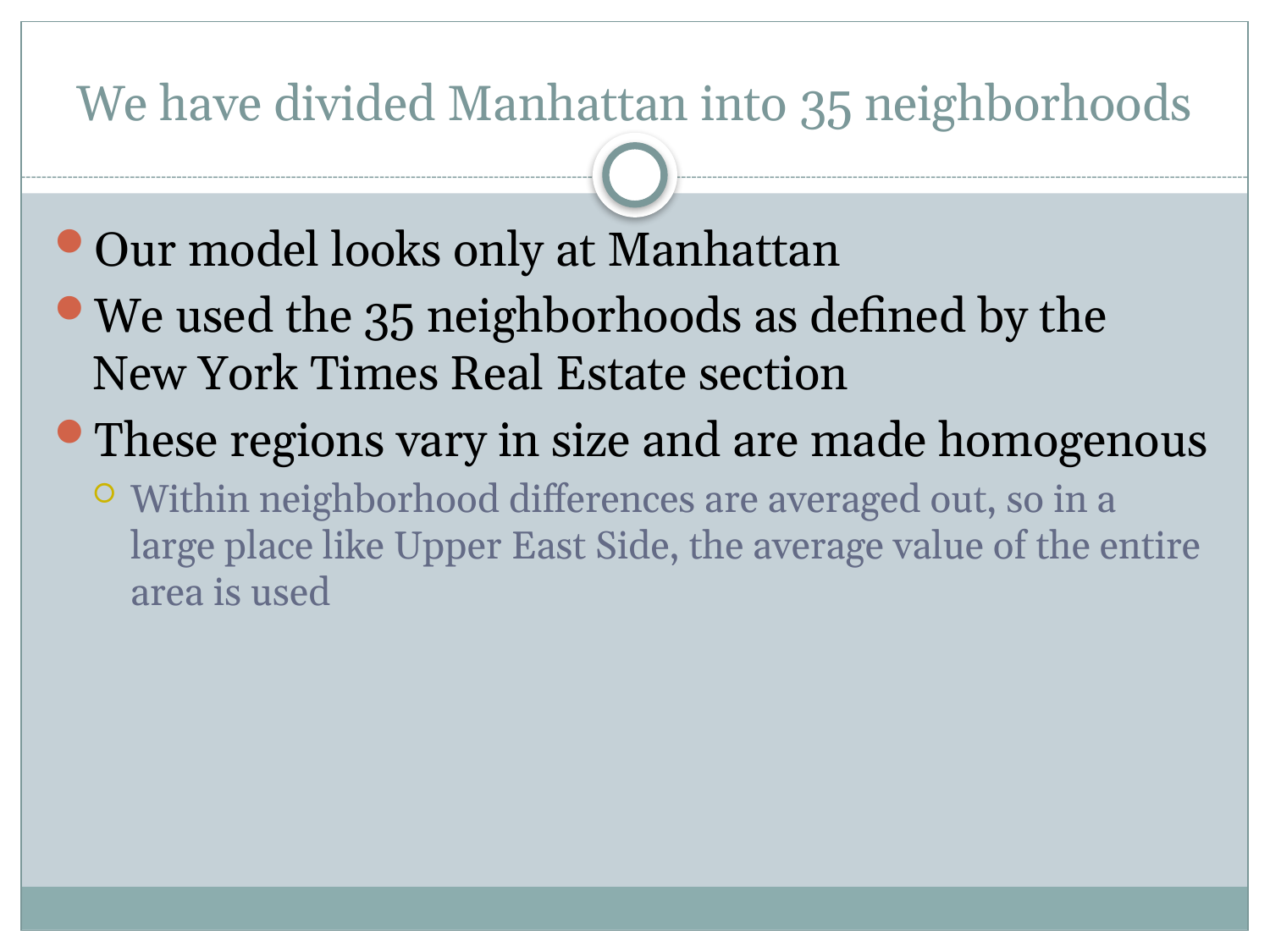

# We have divided Manhattan into 35 neighborhoods
Our model looks only at Manhattan
We used the 35 neighborhoods as defined by the New York Times Real Estate section
These regions vary in size and are made homogenous
Within neighborhood differences are averaged out, so in a large place like Upper East Side, the average value of the entire area is used